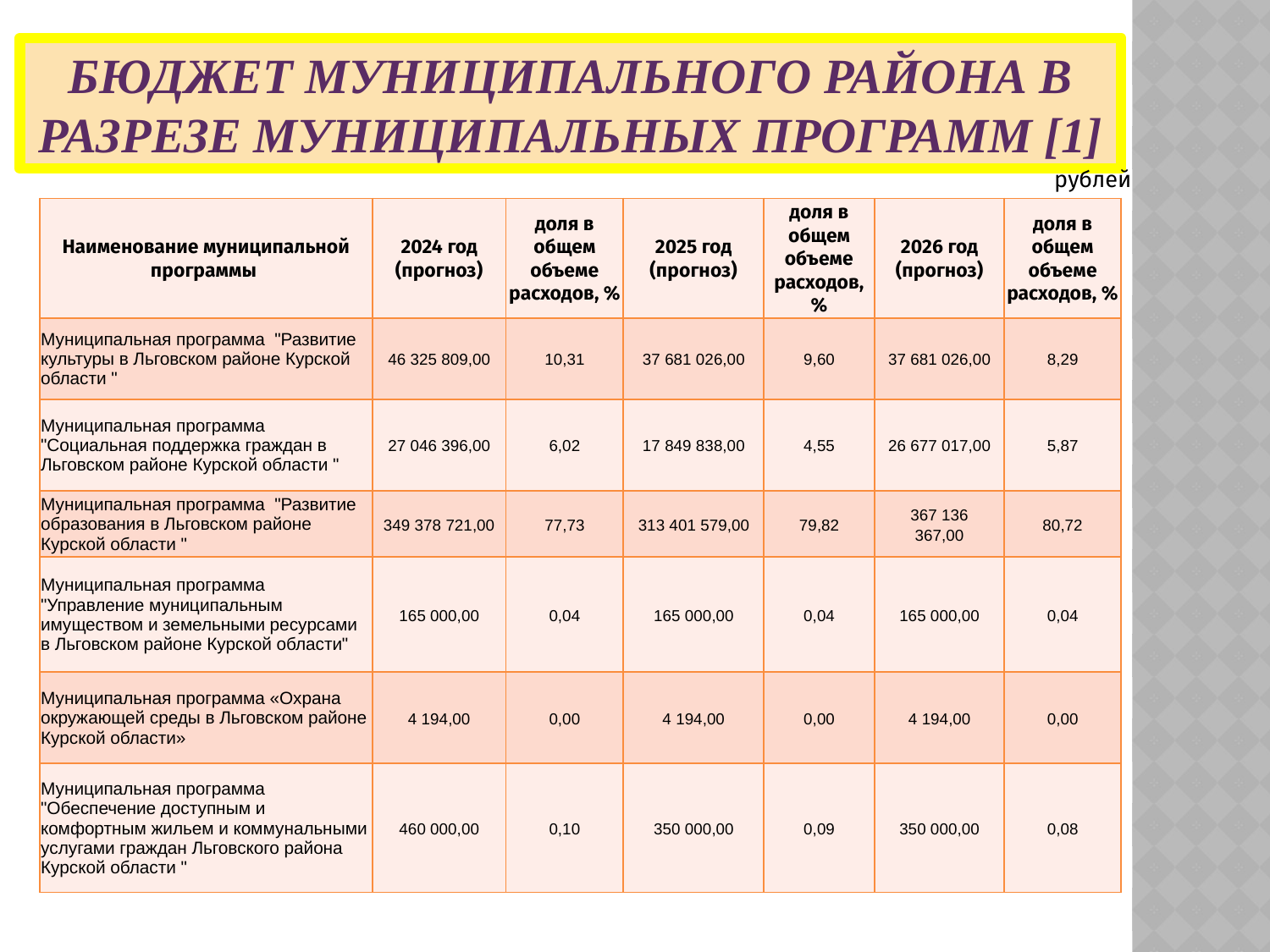

# Бюджет муниципального района в разрезе муниципальных программ [1]
рублей
| Наименование муниципальной программы | 2024 год (прогноз) | доля в общем объеме расходов, % | 2025 год (прогноз) | доля в общем объеме расходов, % | 2026 год (прогноз) | доля в общем объеме расходов, % |
| --- | --- | --- | --- | --- | --- | --- |
| Муниципальная программа "Развитие культуры в Льговском районе Курской области " | 46 325 809,00 | 10,31 | 37 681 026,00 | 9,60 | 37 681 026,00 | 8,29 |
| Муниципальная программа "Социальная поддержка граждан в Льговском районе Курской области " | 27 046 396,00 | 6,02 | 17 849 838,00 | 4,55 | 26 677 017,00 | 5,87 |
| Муниципальная программа "Развитие образования в Льговском районе Курской области " | 349 378 721,00 | 77,73 | 313 401 579,00 | 79,82 | 367 136 367,00 | 80,72 |
| Муниципальная программа "Управление муниципальным имуществом и земельными ресурсами в Льговском районе Курской области" | 165 000,00 | 0,04 | 165 000,00 | 0,04 | 165 000,00 | 0,04 |
| Муниципальная программа «Охрана окружающей среды в Льговском районе Курской области» | 4 194,00 | 0,00 | 4 194,00 | 0,00 | 4 194,00 | 0,00 |
| Муниципальная программа "Обеспечение доступным и комфортным жильем и коммунальными услугами граждан Льговского района Курской области " | 460 000,00 | 0,10 | 350 000,00 | 0,09 | 350 000,00 | 0,08 |